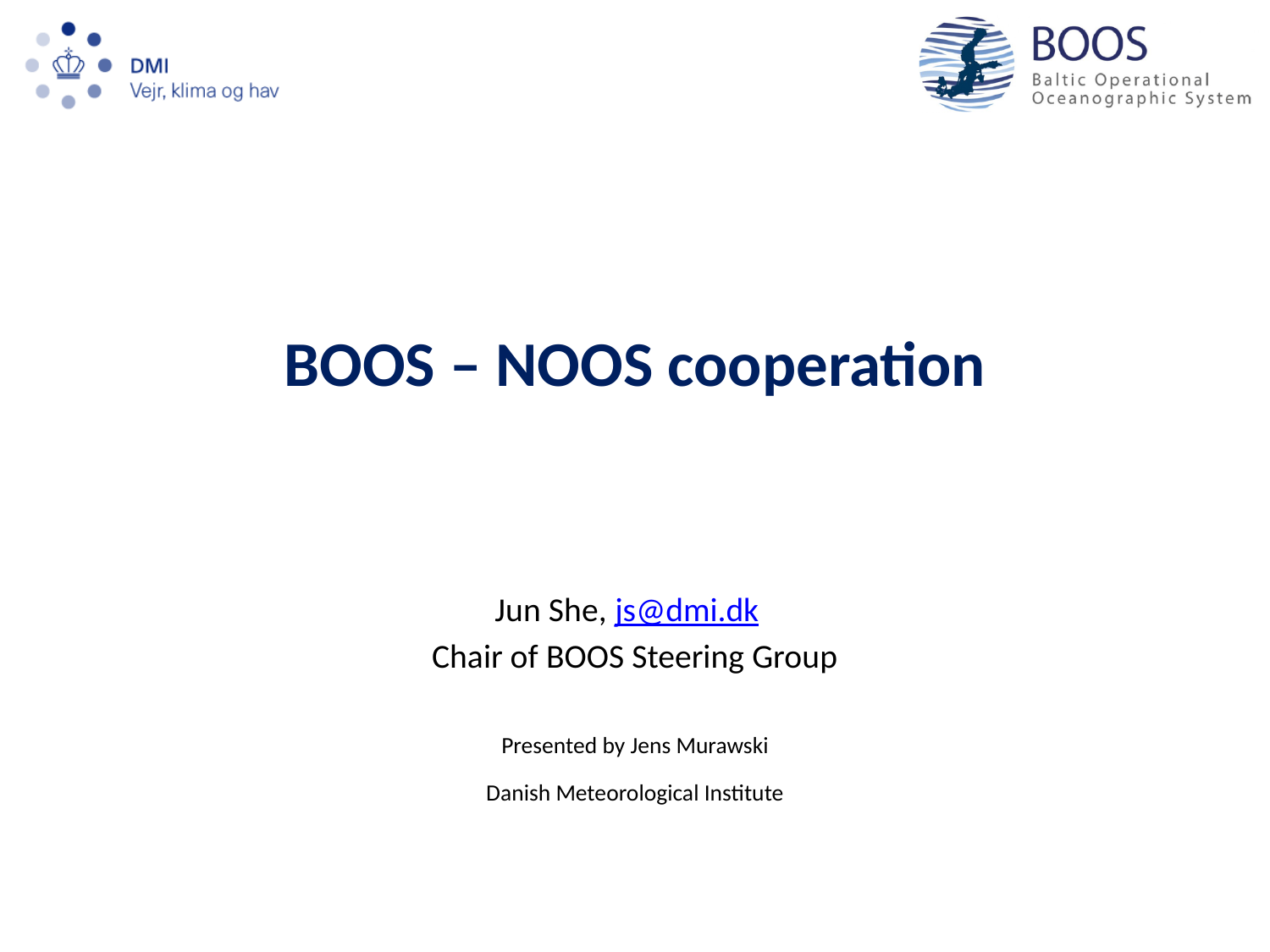

# BOOS – NOOS cooperation
Jun She, js@dmi.dk
Chair of BOOS Steering Group

Presented by Jens Murawski
Danish Meteorological Institute